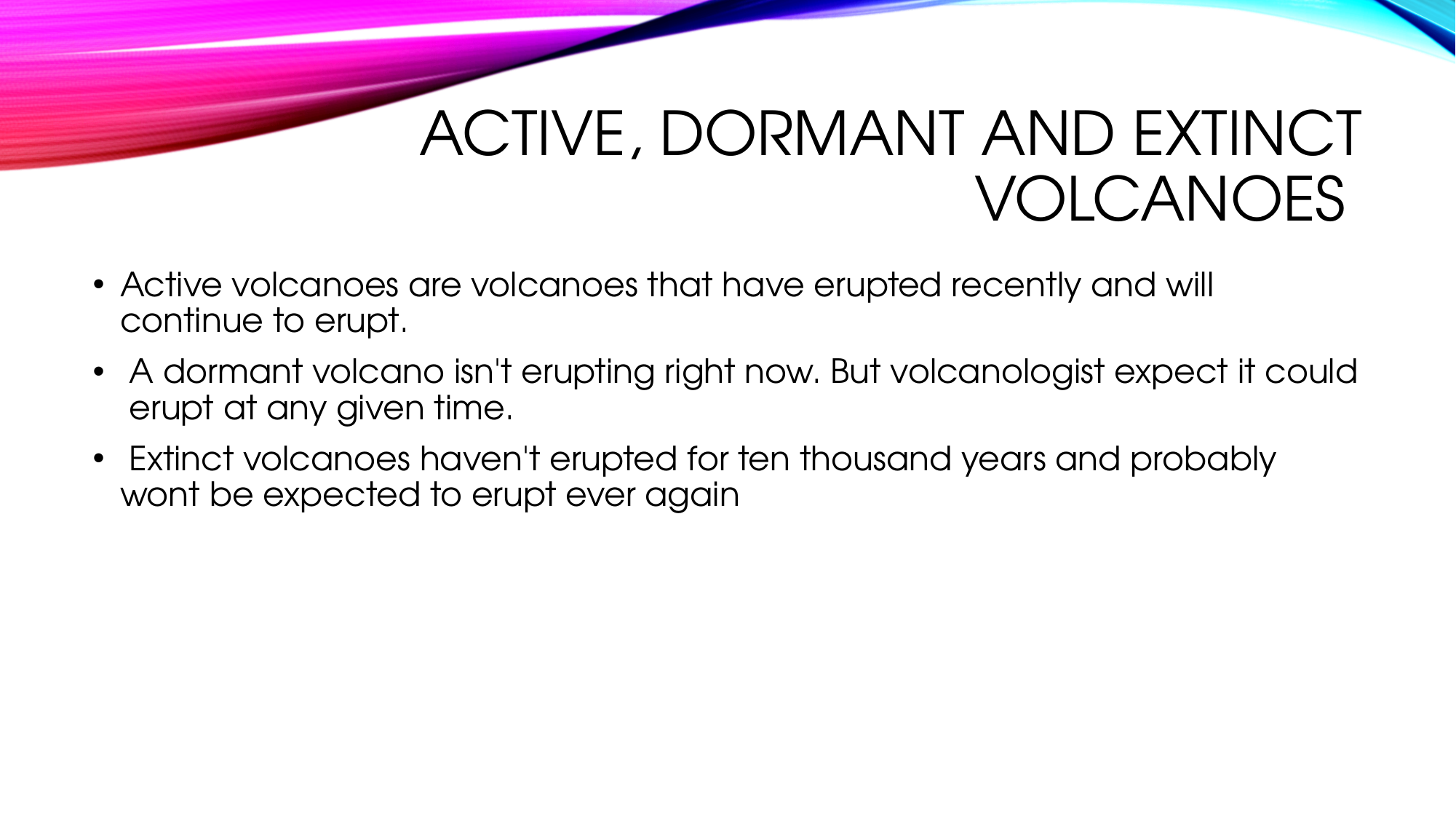

# active, dormant and extinct volcanoes
Active volcanoes are volcanoes that have erupted recently and will continue to erupt.
 A dormant volcano isn't erupting right now. But volcanologist expect it could  erupt at any given time.
 Extinct volcanoes haven't erupted for ten thousand years and probably wont be expected to erupt ever again